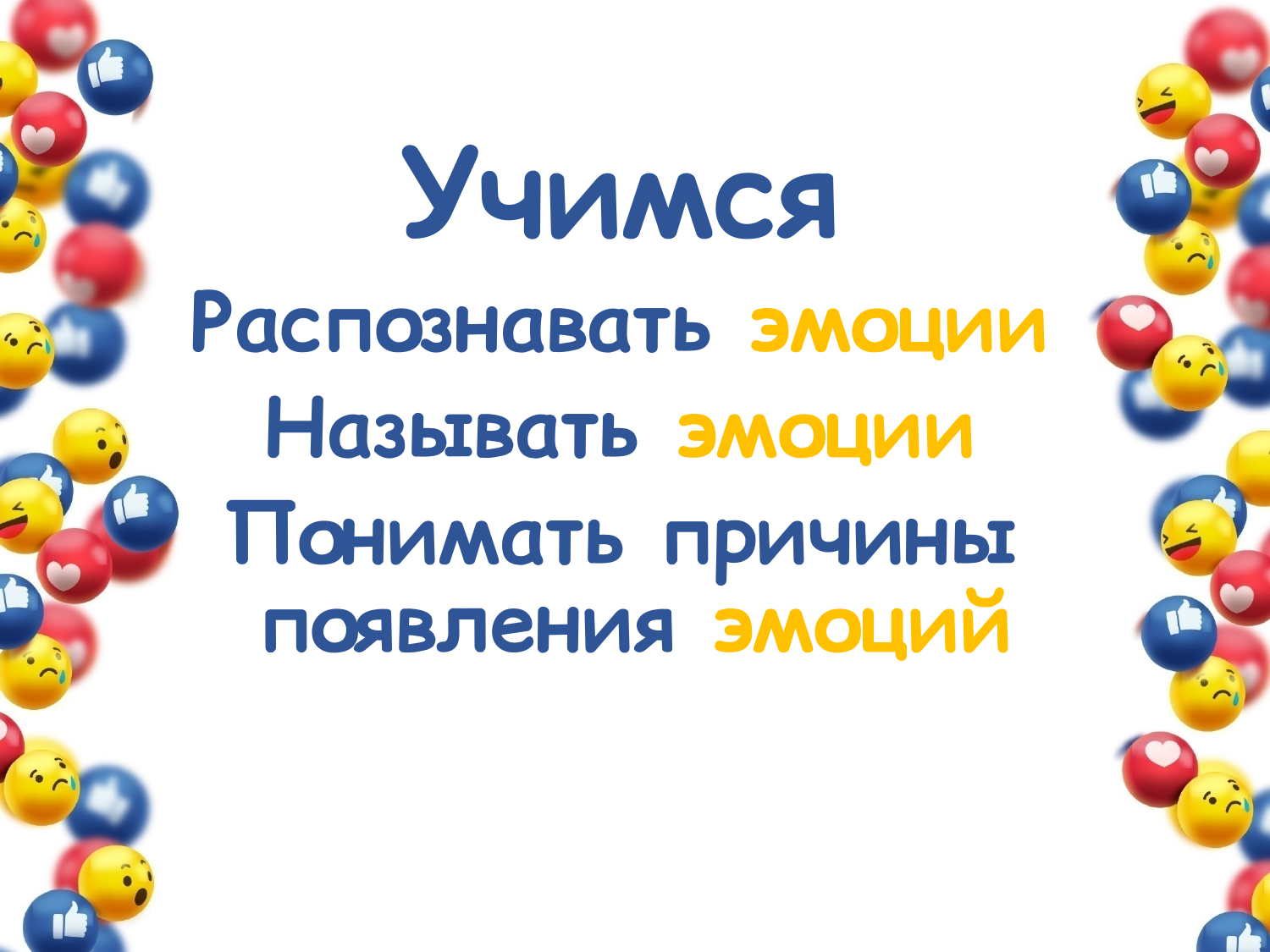

Учимся
Распознавать эмоции
Называть эмоции
Понимать причины появления эмоций